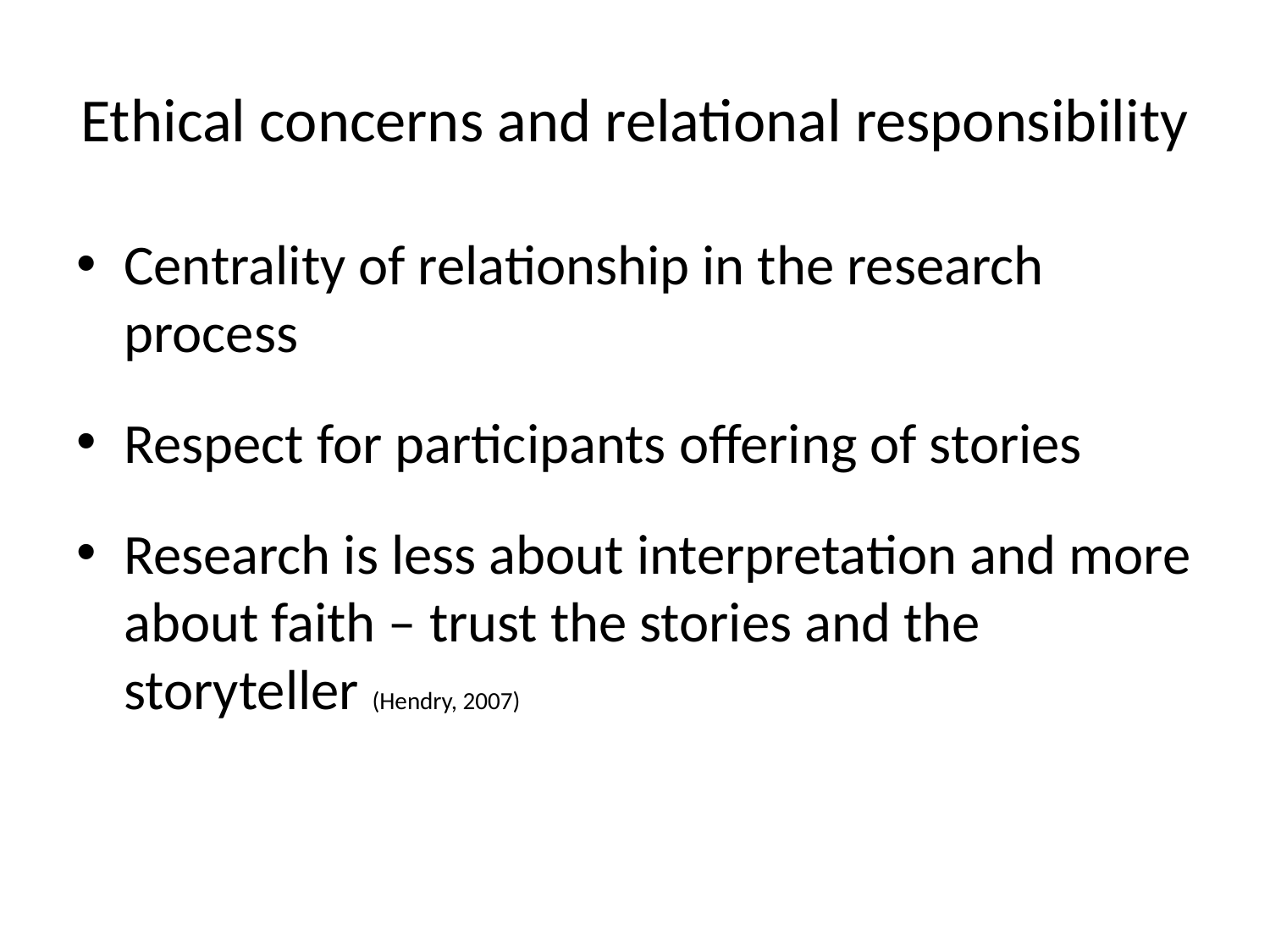

# Ethical concerns and relational responsibility
Centrality of relationship in the research process
Respect for participants offering of stories
Research is less about interpretation and more about faith – trust the stories and the storyteller (Hendry, 2007)